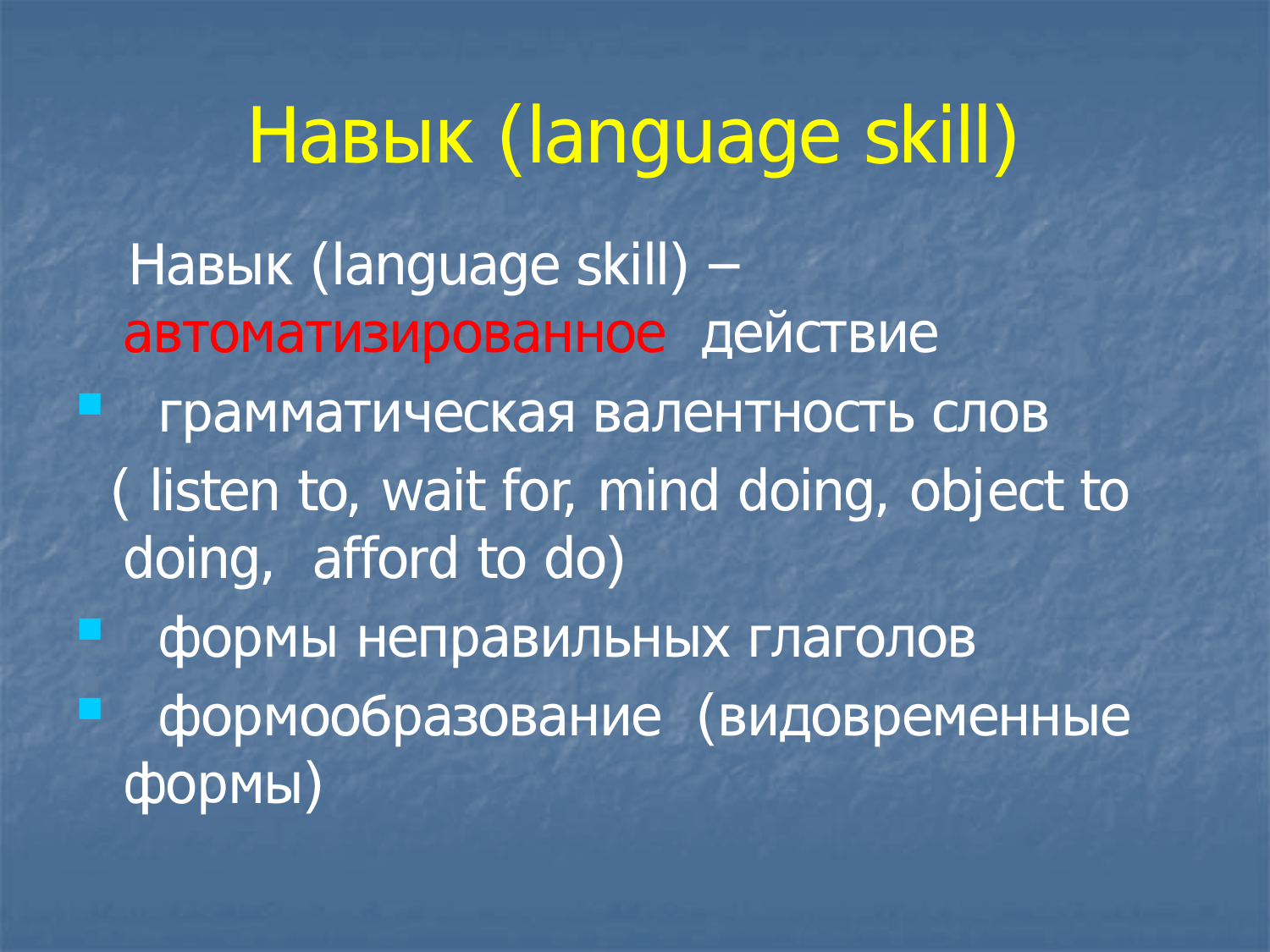

# Навык (language skill)
   Навык (language skill) – автоматизированное  действие
  грамматическая валентность слов
  ( listen to, wait for, mind doing, object to doing,  afford to do)
  формы неправильных глаголов
  формообразование  (видовременные формы)